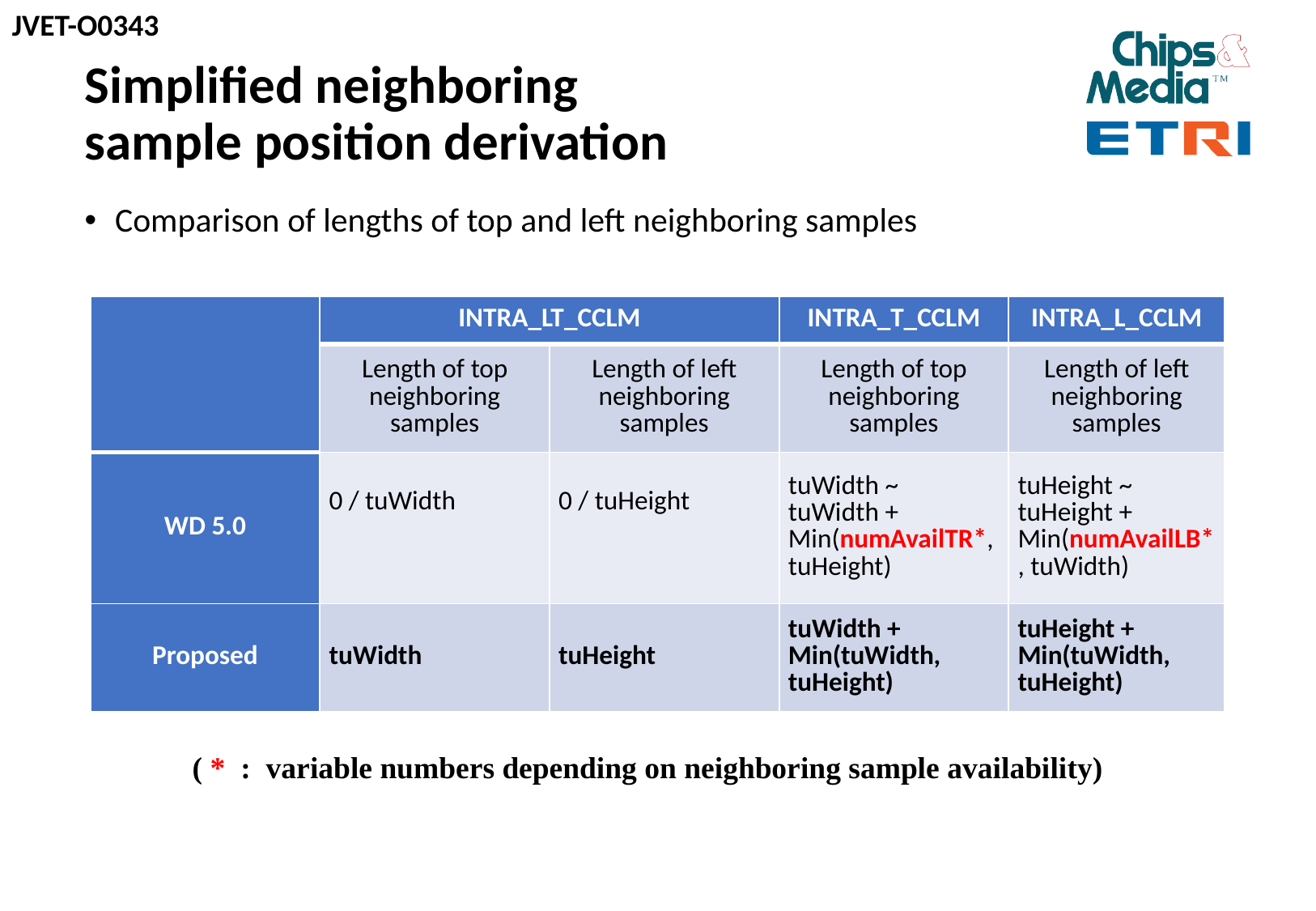

# Simplified neighboring sample position derivation
Comparison of lengths of top and left neighboring samples

|  | INTRA\_LT\_CCLM |  | INTRA\_T\_CCLM | INTRA\_L\_CCLM |
| --- | --- | --- | --- | --- |
|  | Length of top neighboring samples | Length of left neighboring samples | Length of top neighboring samples | Length of left neighboring samples |
| WD 5.0 | 0 / tuWidth | 0 / tuHeight | tuWidth ~ tuWidth + Min(numAvailTR\*, tuHeight) | tuHeight ~ tuHeight + Min(numAvailLB\*, tuWidth) |
| Proposed | tuWidth | tuHeight | tuWidth + Min(tuWidth, tuHeight) | tuHeight + Min(tuWidth, tuHeight) |
( *  :  variable numbers depending on neighboring sample availability)